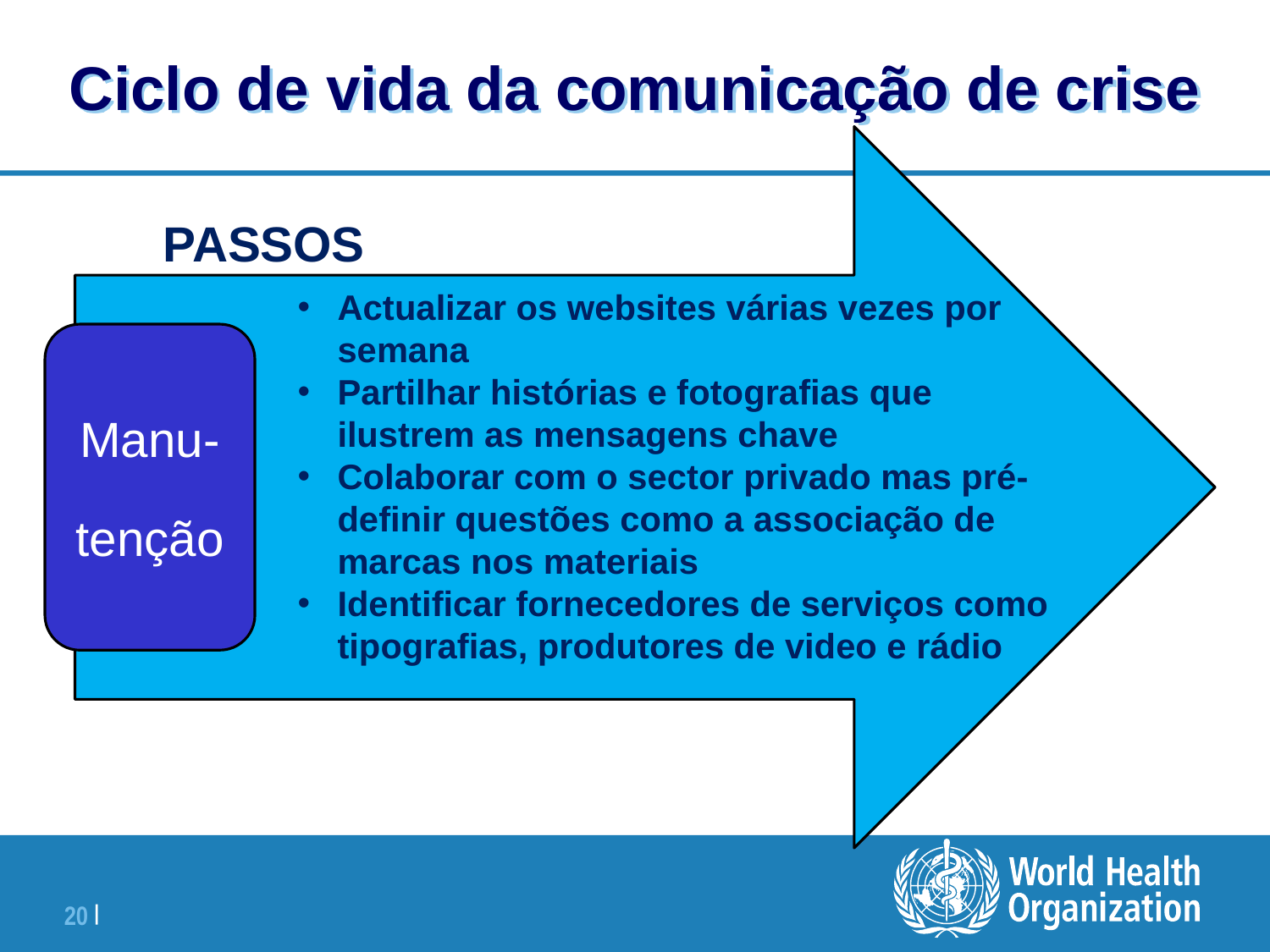

# Ciclo de vida da comunicação de crise

PASSOS
Actualizar os websites várias vezes por semana
Partilhar histórias e fotografias que ilustrem as mensagens chave
Colaborar com o sector privado mas pré-definir questões como a associação de marcas nos materiais
Identificar fornecedores de serviços como tipografias, produtores de video e rádio

Manu-
tenção